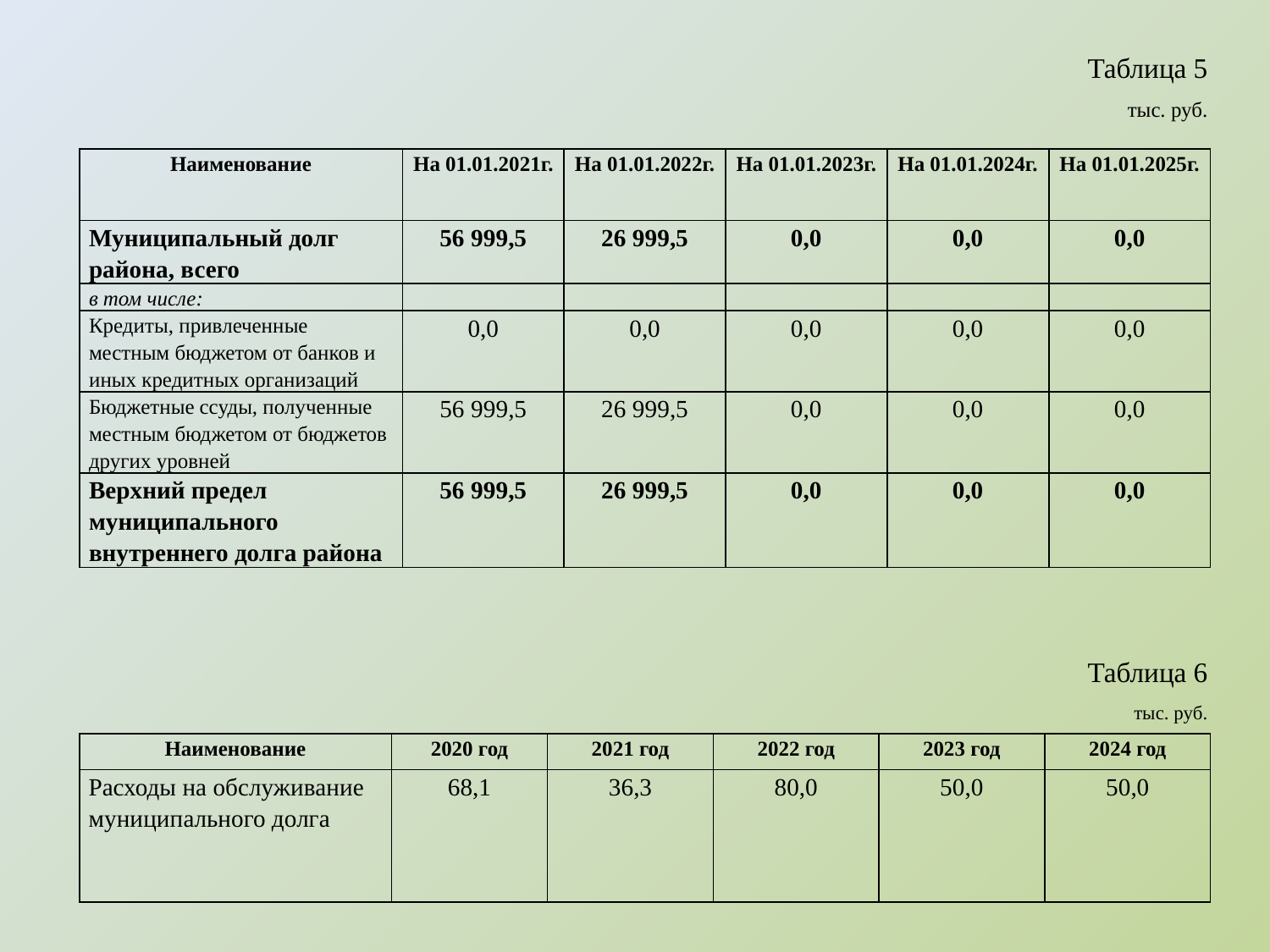

Таблица 5

тыс. руб.

Таблица 6

тыс. руб.
| Наименование | На 01.01.2021г. | На 01.01.2022г. | На 01.01.2023г. | На 01.01.2024г. | На 01.01.2025г. |
| --- | --- | --- | --- | --- | --- |
| Муниципальный долг района, всего | 56 999,5 | 26 999,5 | 0,0 | 0,0 | 0,0 |
| в том числе: |  |  |  |  |  |
| Кредиты, привлеченные местным бюджетом от банков и иных кредитных организаций | 0,0 | 0,0 | 0,0 | 0,0 | 0,0 |
| Бюджетные ссуды, полученные местным бюджетом от бюджетов других уровней | 56 999,5 | 26 999,5 | 0,0 | 0,0 | 0,0 |
| Верхний предел муниципального внутреннего долга района | 56 999,5 | 26 999,5 | 0,0 | 0,0 | 0,0 |
| Наименование | 2020 год | 2021 год | 2022 год | 2023 год | 2024 год |
| --- | --- | --- | --- | --- | --- |
| Расходы на обслуживание муниципального долга | 68,1 | 36,3 | 80,0 | 50,0 | 50,0 |